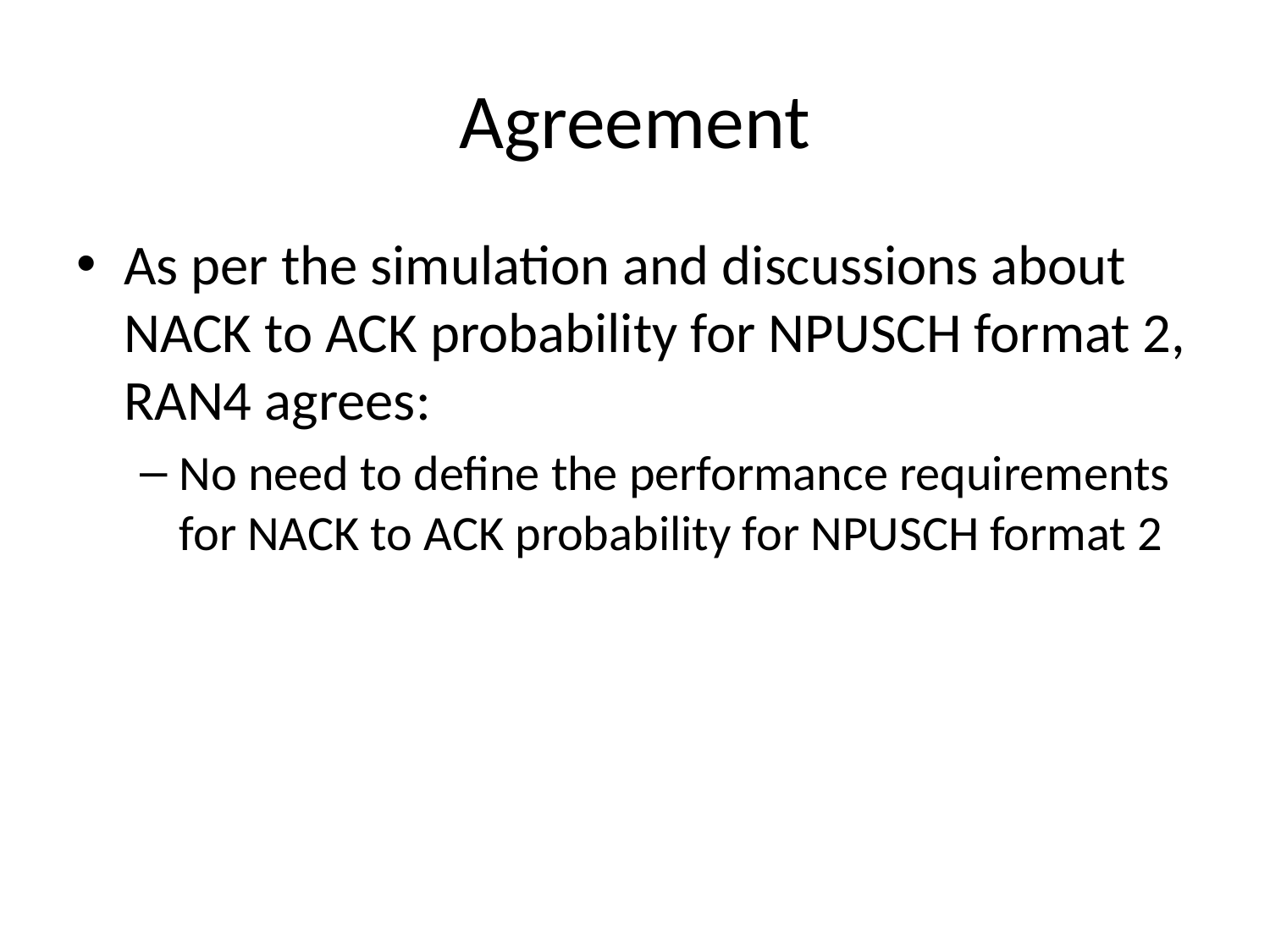

# Agreement
As per the simulation and discussions about NACK to ACK probability for NPUSCH format 2, RAN4 agrees:
No need to define the performance requirements  for NACK to ACK probability for NPUSCH format 2